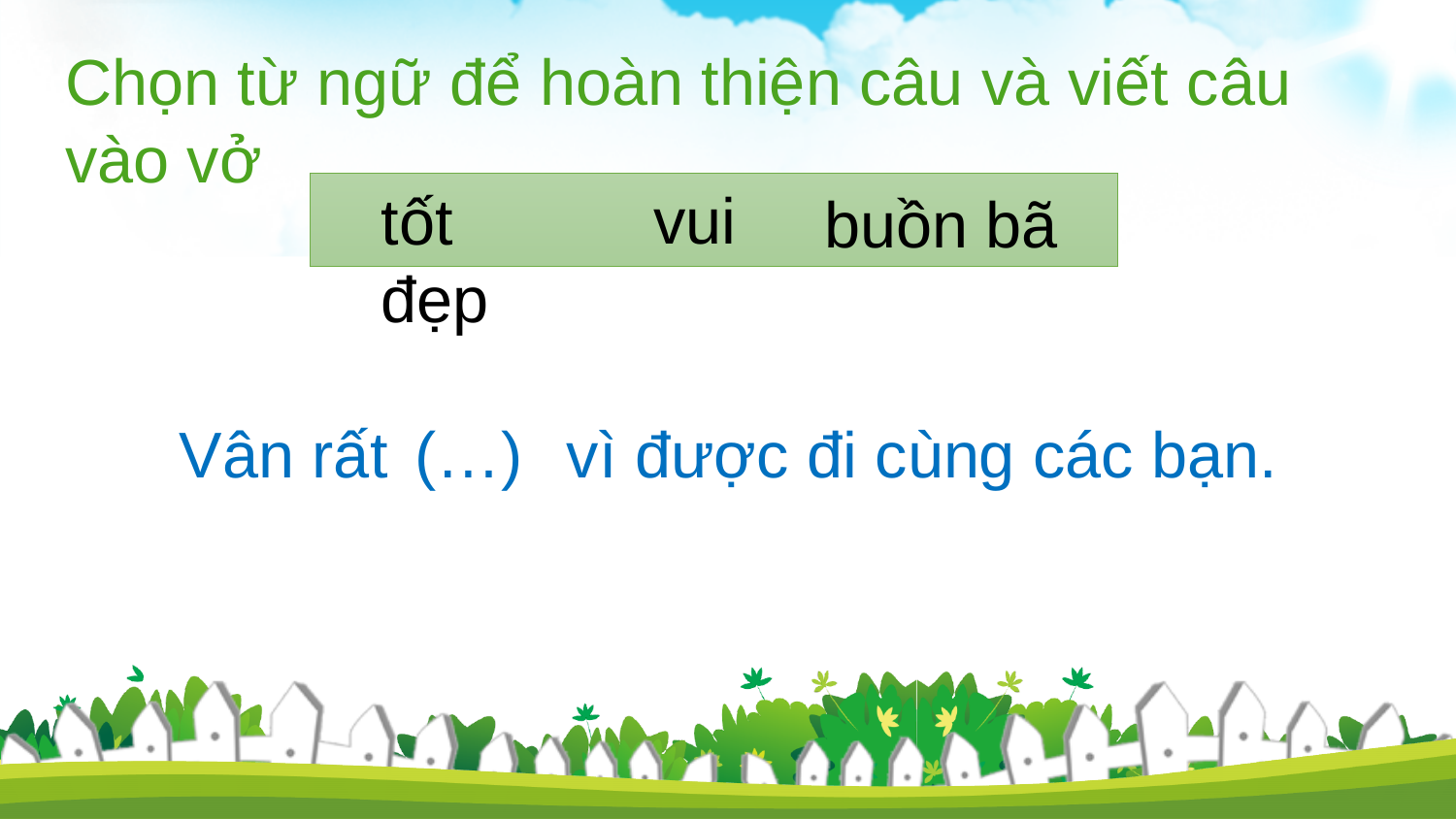

Chọn từ ngữ để hoàn thiện câu và viết câu vào vở
vui
tốt đẹp

buồn bã
Vân rất          vì được đi cùng các bạn.
(…)